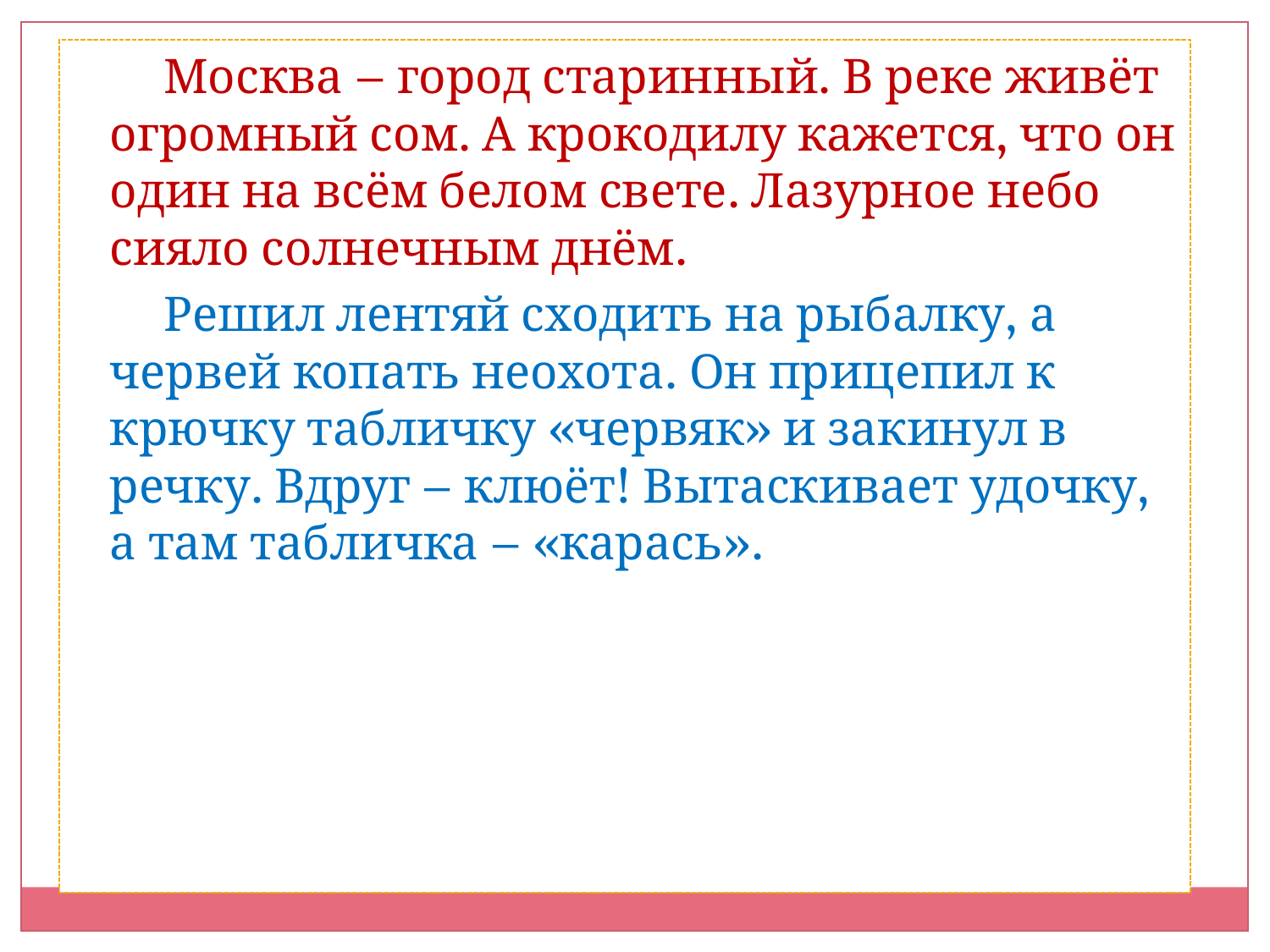

Москва – город старинный. В реке живёт огромный сом. А крокодилу кажется, что он один на всём белом свете. Лазурное небо сияло солнечным днём.
        Решил лентяй сходить на рыбалку, а червей копать неохота. Он прицепил к крючку табличку «червяк» и закинул в речку. Вдруг – клюёт! Вытаскивает удочку, а там табличка – «карась».